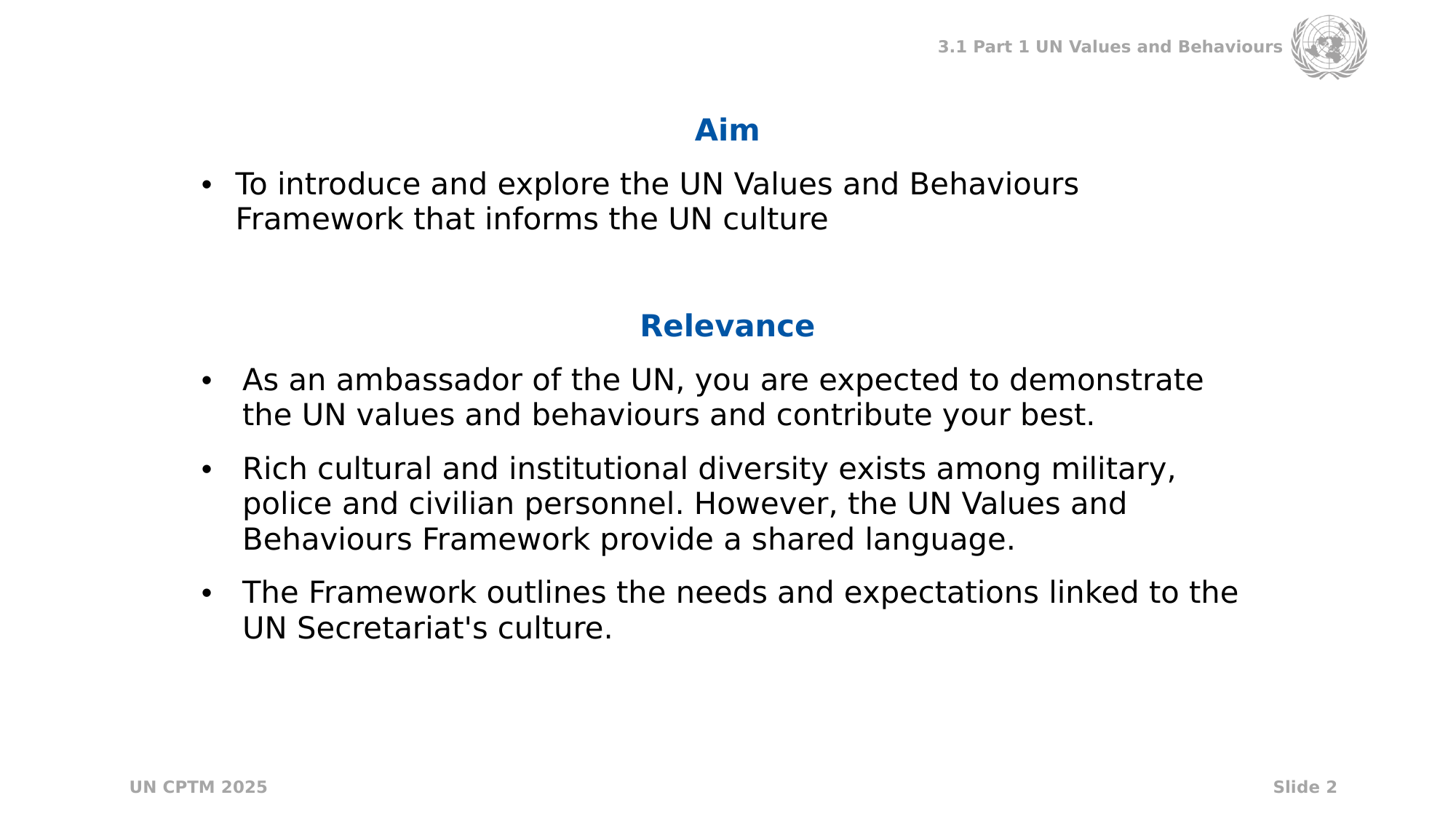

| Aim To introduce and explore the UN Values and Behaviours Framework that informs the UN culture Relevance As an ambassador of the UN, you are expected to demonstrate the UN values and behaviours and contribute your best. Rich cultural and institutional diversity exists among military, police and civilian personnel. However, the UN Values and Behaviours Framework provide a shared language. The Framework outlines the needs and expectations linked to the UN Secretariat's culture. |
| --- |
|  |